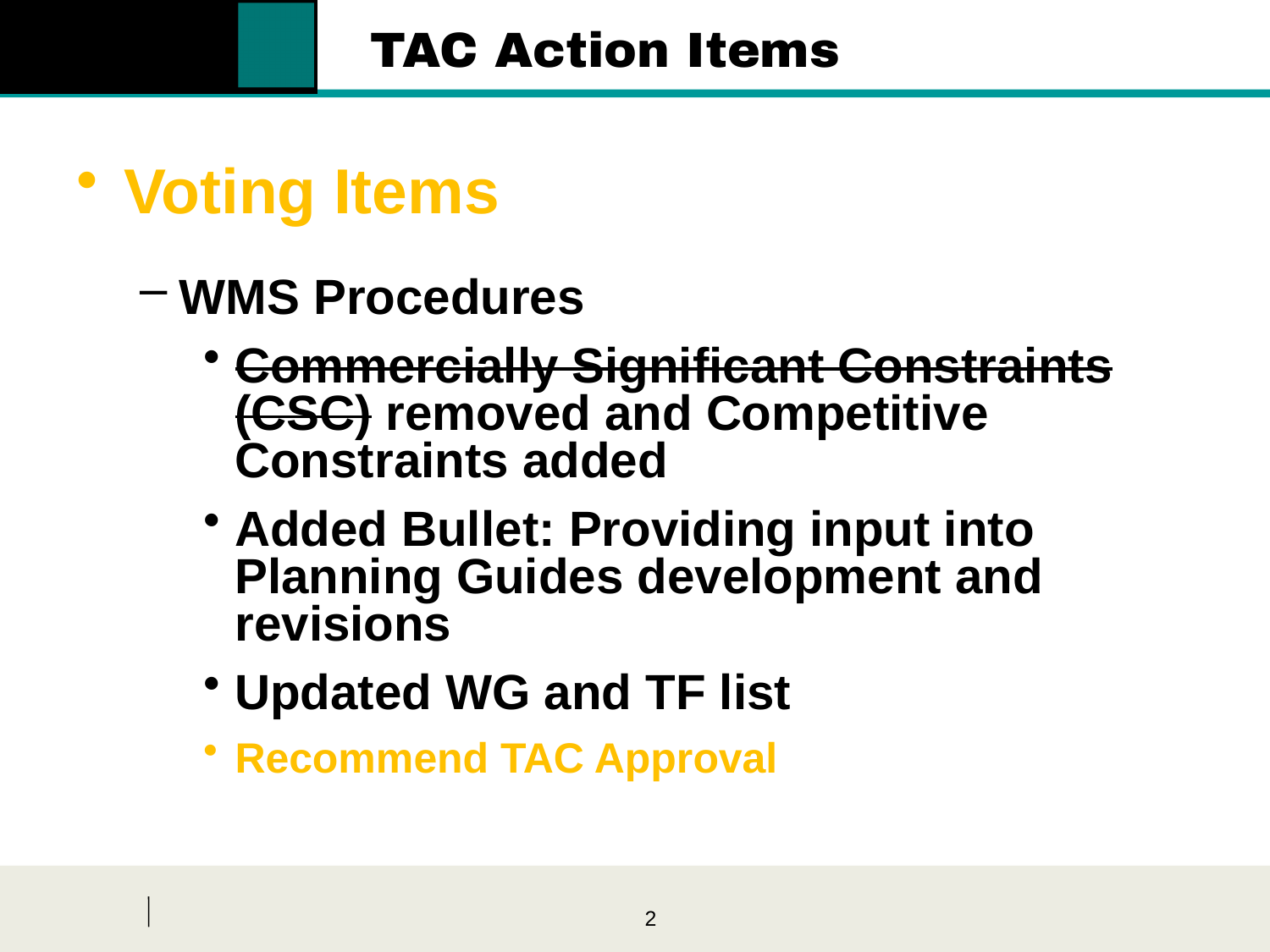

# TAC Action Items
Voting Items

WMS Procedures
Commercially Significant Constraints (CSC) removed and Competitive Constraints added
Added Bullet: Providing input into Planning Guides development and revisions
Updated WG and TF list
Recommend TAC Approval